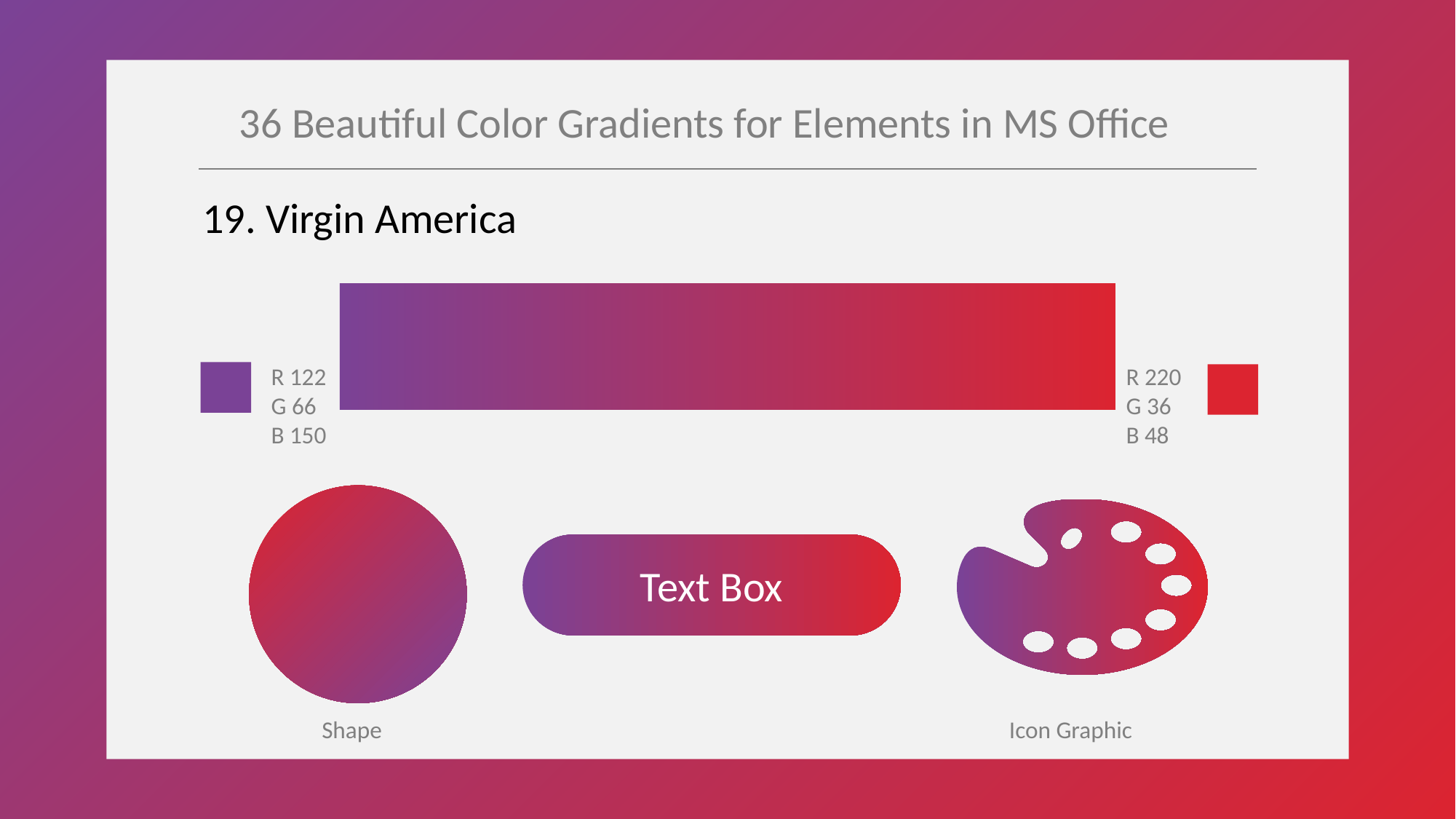

36 Beautiful Color Gradients for Elements in MS Office
19. Virgin America

R 122
G 66
B 150
R 220
G 36
B 48

Text Box
Shape
Icon Graphic
Credit Post
https://digitalsynopsis.com